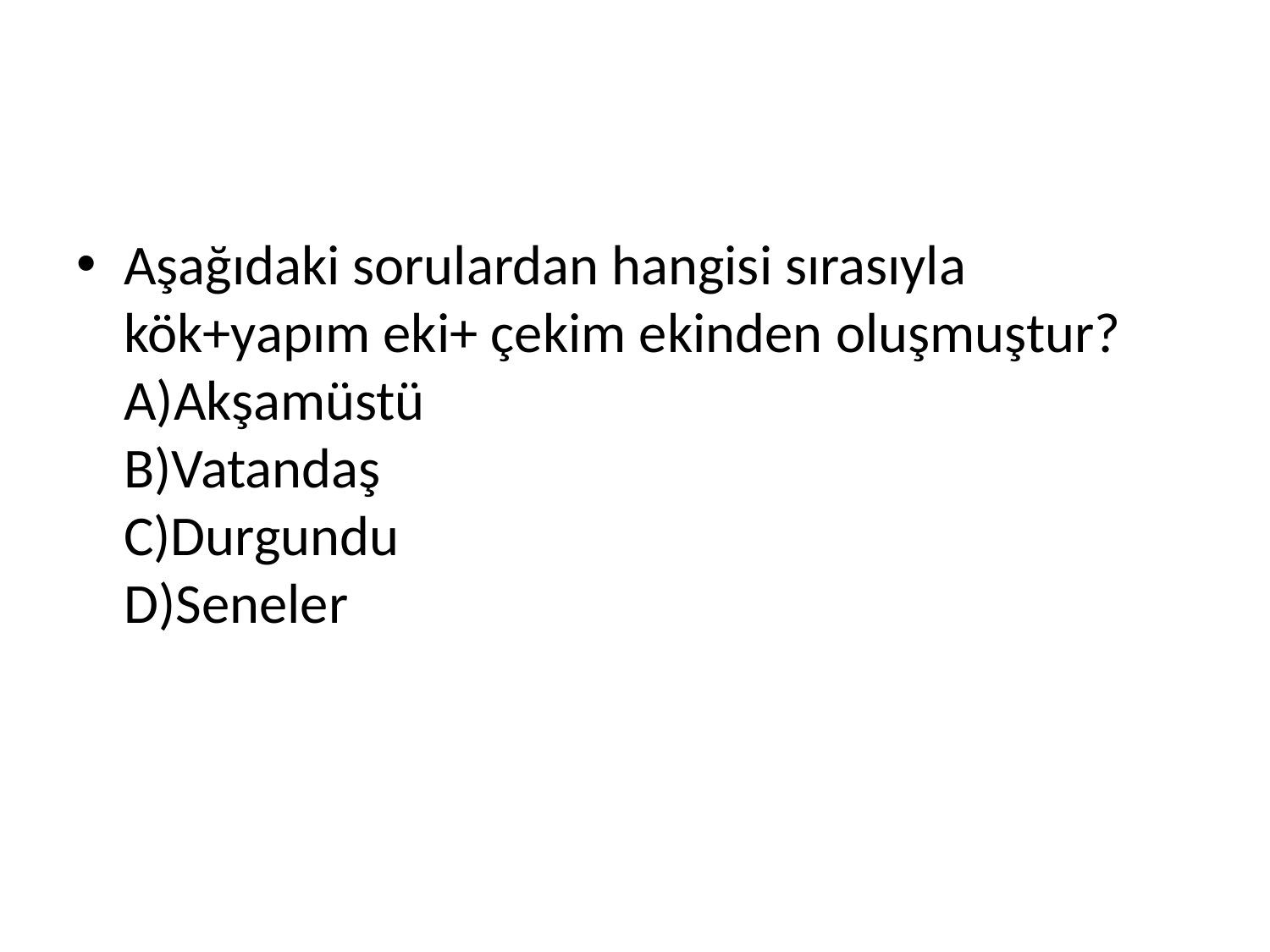

#
Aşağıdaki sorulardan hangisi sırasıyla kök+yapım eki+ çekim ekinden oluşmuştur? 
A)Akşamüstü 
B)Vatandaş 
C)Durgundu 
D)Seneler